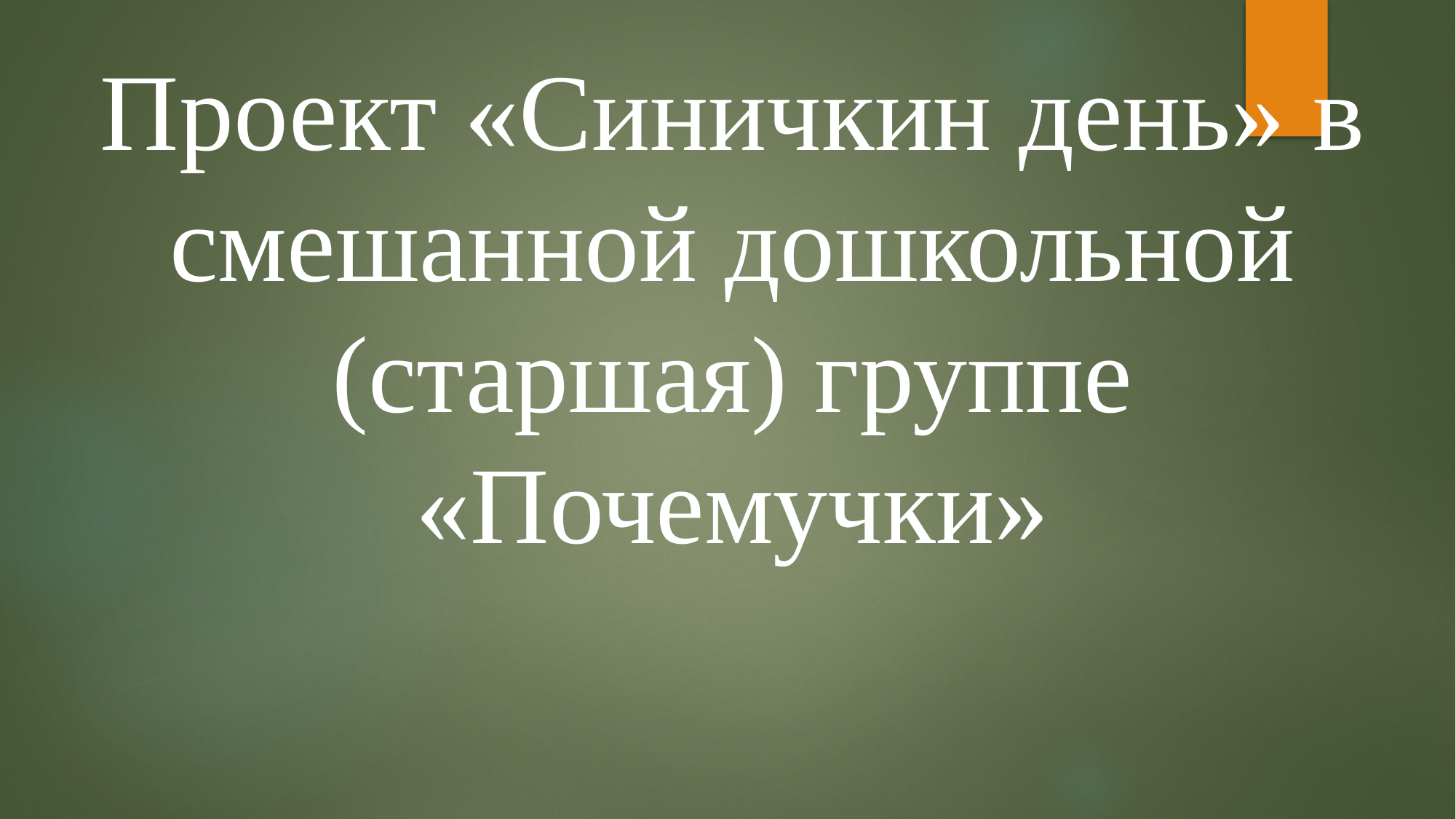

# Проект «Синичкин день» в смешанной дошкольной (старшая) группе «Почемучки»